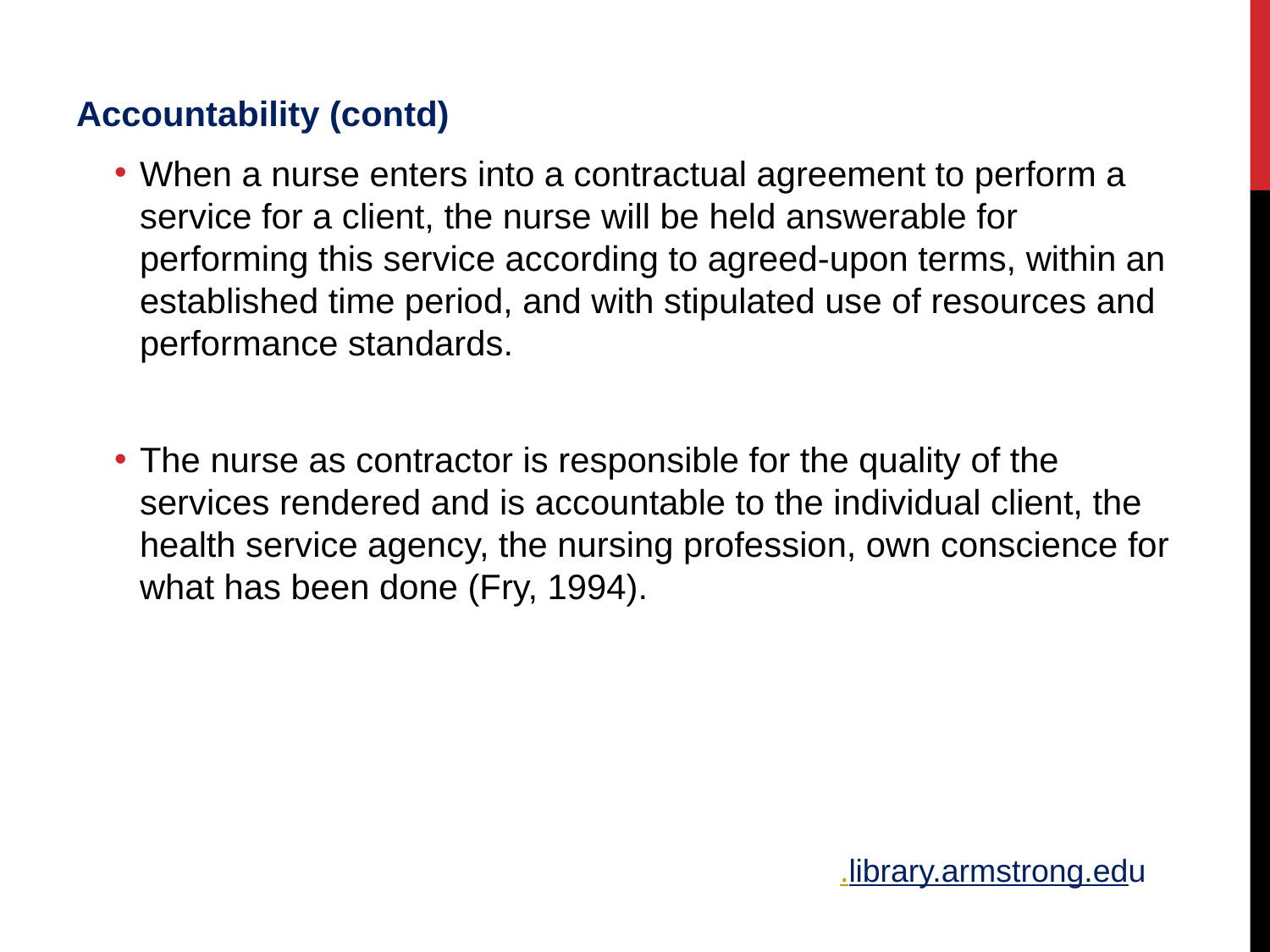

Accountability (contd)
When a nurse enters into a contractual agreement to perform a service for a client, the nurse will be held answerable for performing this service according to agreed-upon terms, within an established time period, and with stipulated use of resources and performance standards.

The nurse as contractor is responsible for the quality of the services rendered and is accountable to the individual client, the health service agency, the nursing profession, own conscience for what has been done (Fry, 1994).
.library.armstrong.edu